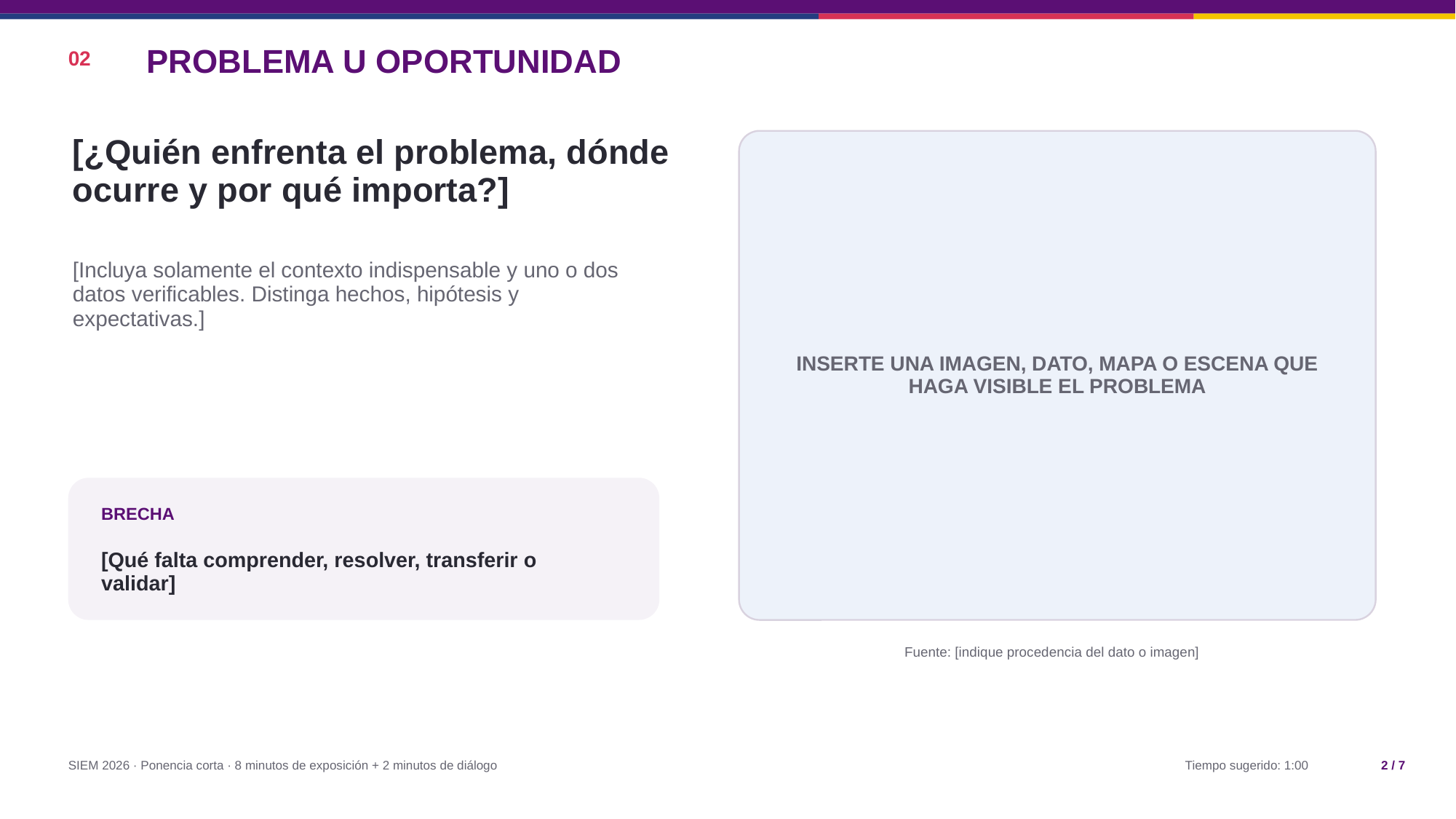

PROBLEMA U OPORTUNIDAD
02
[¿Quién enfrenta el problema, dónde ocurre y por qué importa?]

INSERTE UNA IMAGEN, DATO, MAPA O ESCENA QUE HAGA VISIBLE EL PROBLEMA
[Incluya solamente el contexto indispensable y uno o dos datos verificables. Distinga hechos, hipótesis y expectativas.]

BRECHA
[Qué falta comprender, resolver, transferir o validar]
Fuente: [indique procedencia del dato o imagen]
SIEM 2026 · Ponencia corta · 8 minutos de exposición + 2 minutos de diálogo
Tiempo sugerido: 1:00
2 / 7